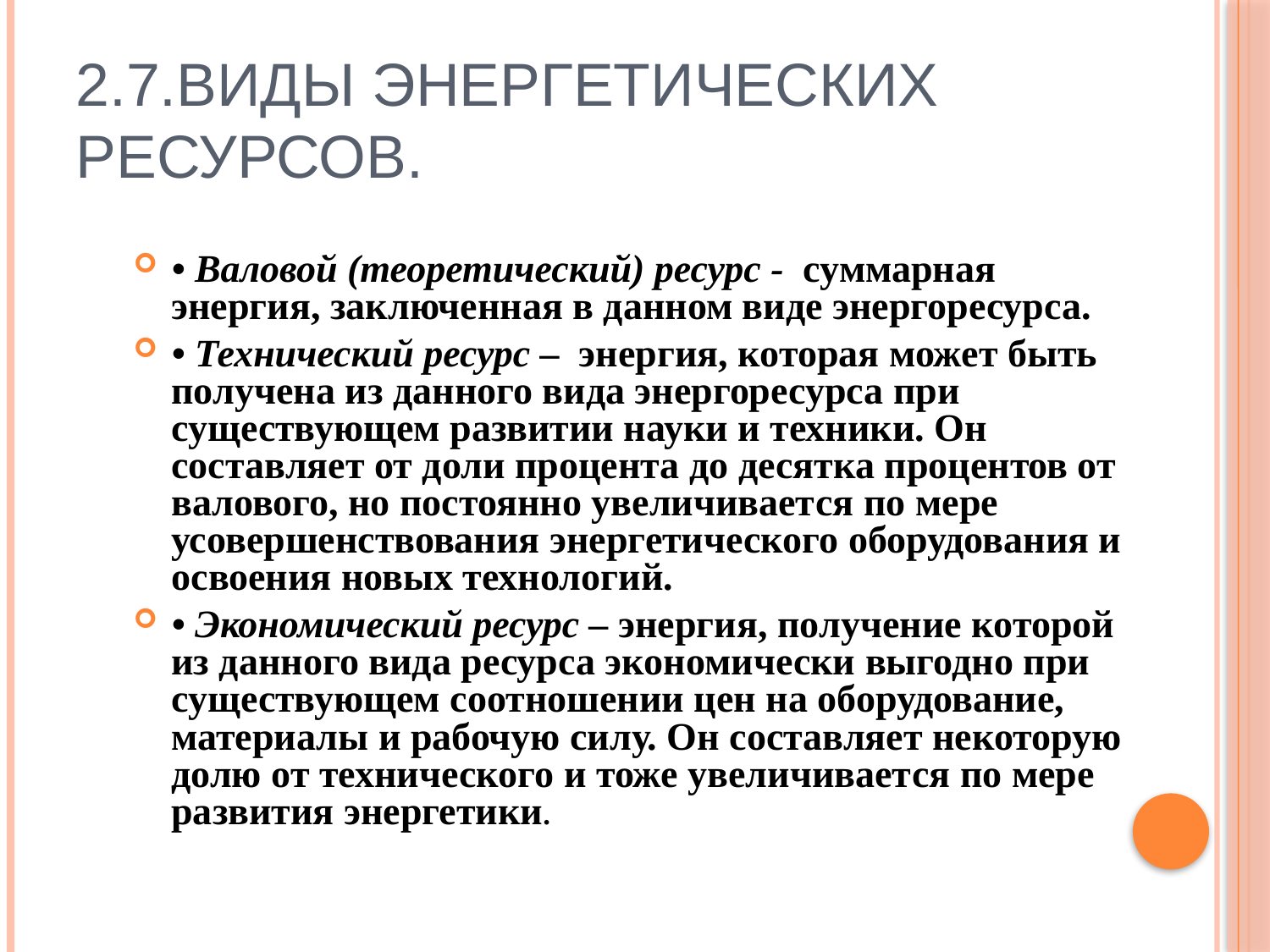

# 2.7.Виды энергетических ресурсов.
• Валовой (теоретический) ресурс -  суммарная энергия, заключенная в данном виде энергоресурса.
• Технический ресурс –  энергия, которая может быть получена из данного вида энергоресурса при существующем развитии науки и техники. Он составляет от доли процента до десятка процентов от валового, но постоянно увеличивается по мере усовершенствования энергетического оборудования и освоения новых технологий.
• Экономический ресурс – энергия, получение которой из данного вида ресурса экономически выгодно при существующем соотношении цен на оборудование, материалы и рабочую силу. Он составляет некоторую долю от технического и тоже увеличивается по мере развития энергетики.